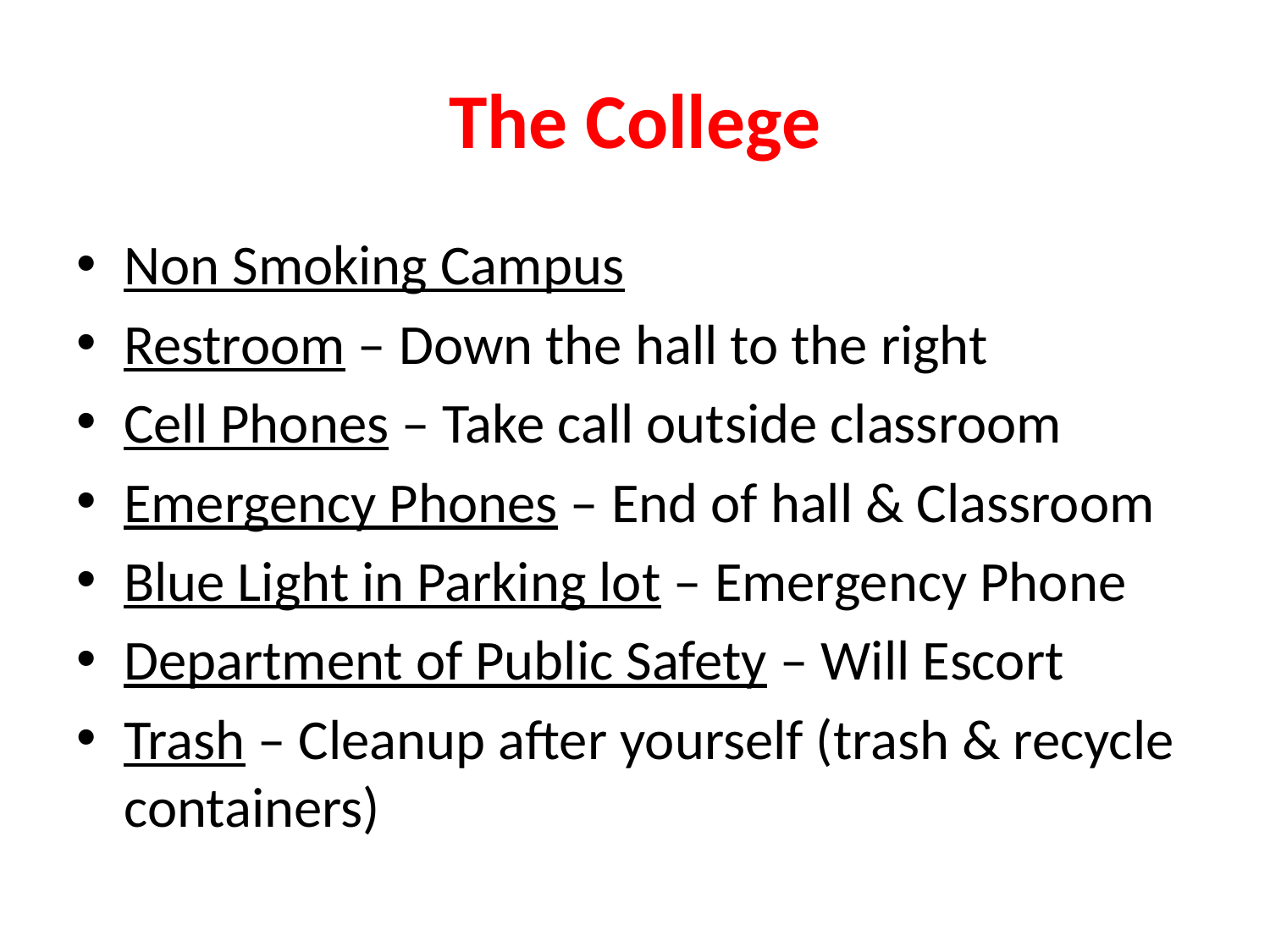

# The College
Non Smoking Campus
Restroom – Down the hall to the right
Cell Phones – Take call outside classroom
Emergency Phones – End of hall & Classroom
Blue Light in Parking lot – Emergency Phone
Department of Public Safety – Will Escort
Trash – Cleanup after yourself (trash & recycle containers)